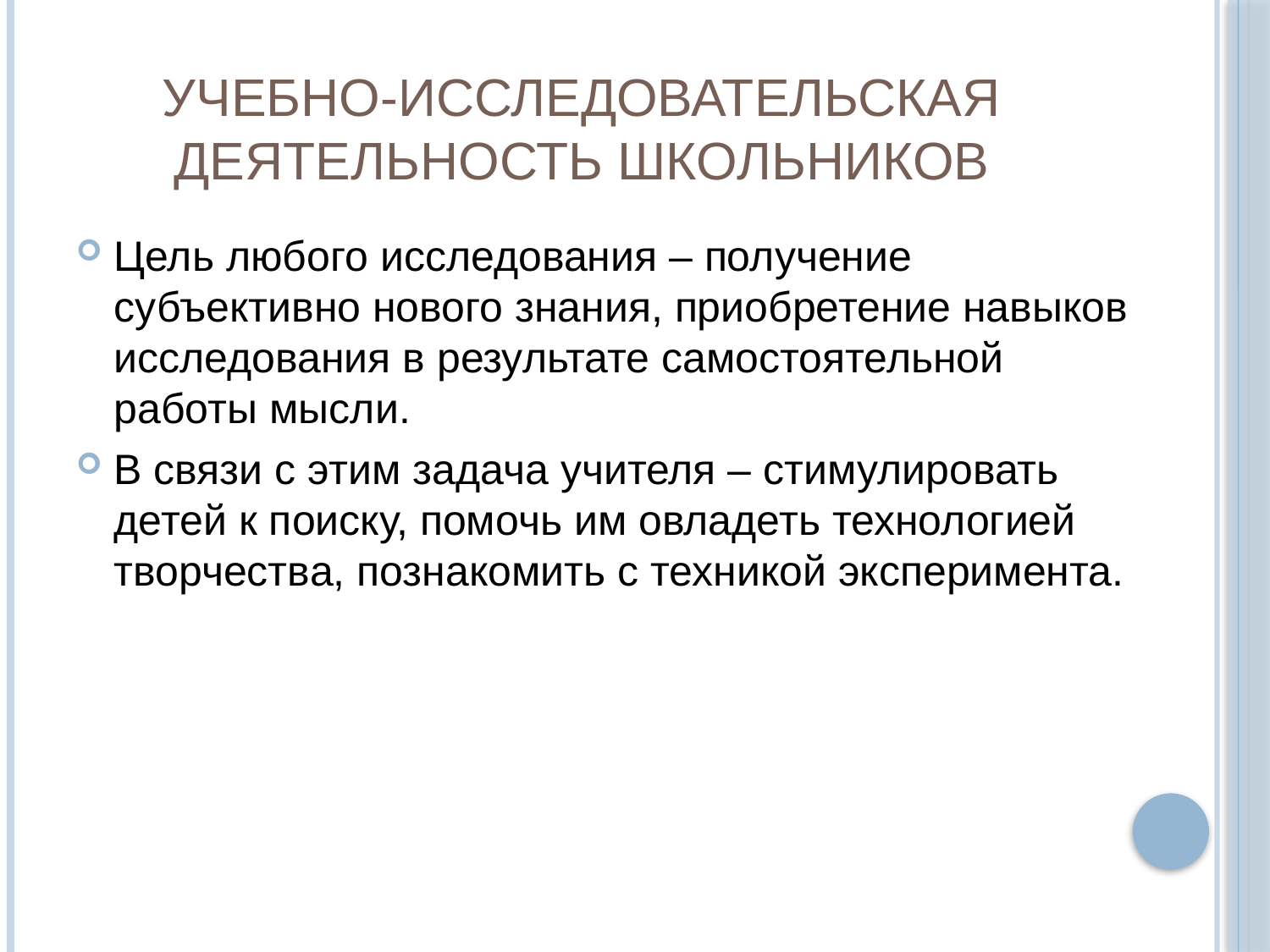

# Учебно-исследовательская деятельность школьников
Цель любого исследования – получение субъективно нового знания, приобретение навыков исследования в результате самостоятельной работы мысли.
В связи с этим задача учителя – стимулировать детей к поиску, помочь им овладеть технологией творчества, познакомить с техникой эксперимента.